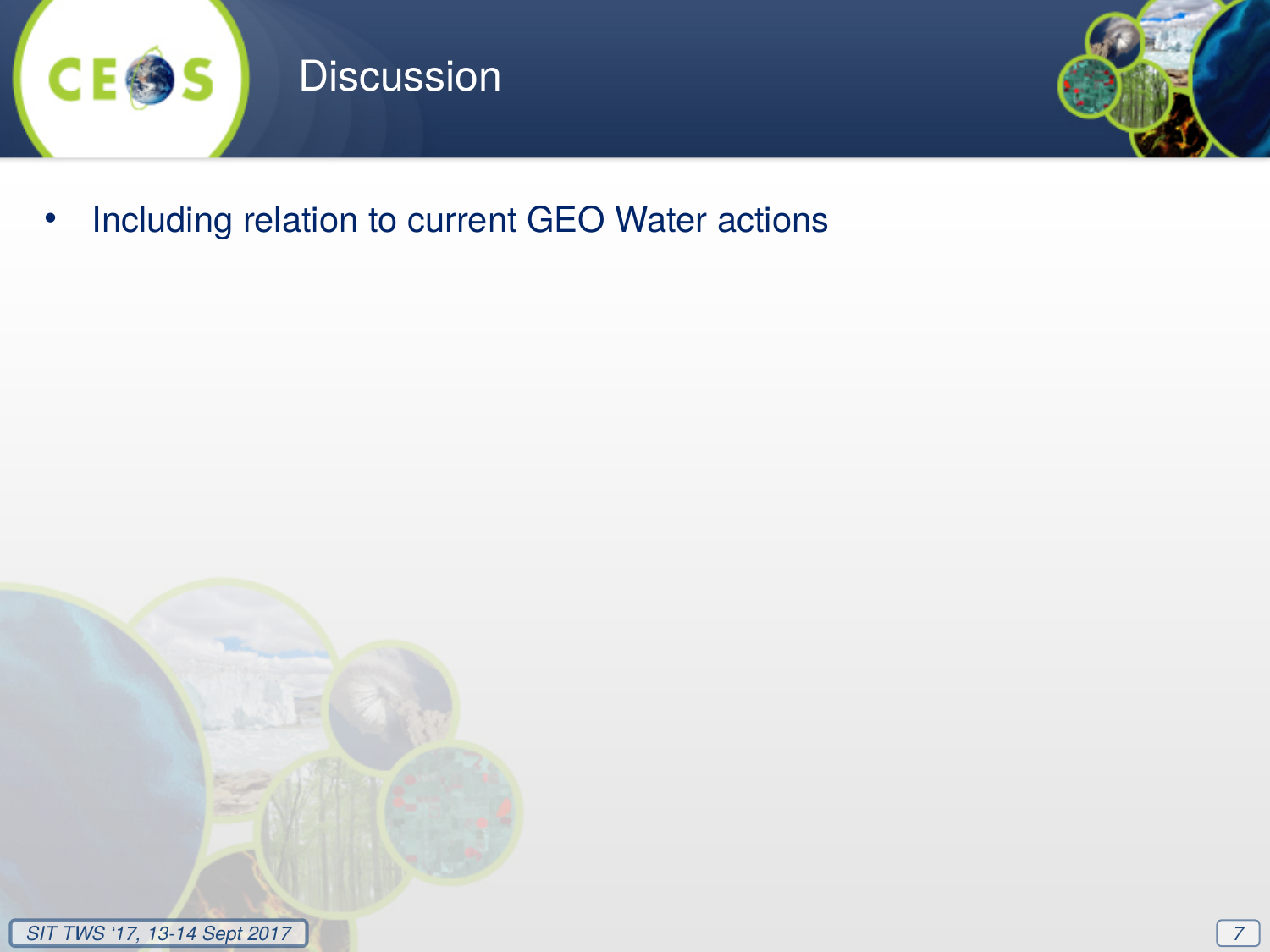

Discussion
Including relation to current GEO Water actions
7